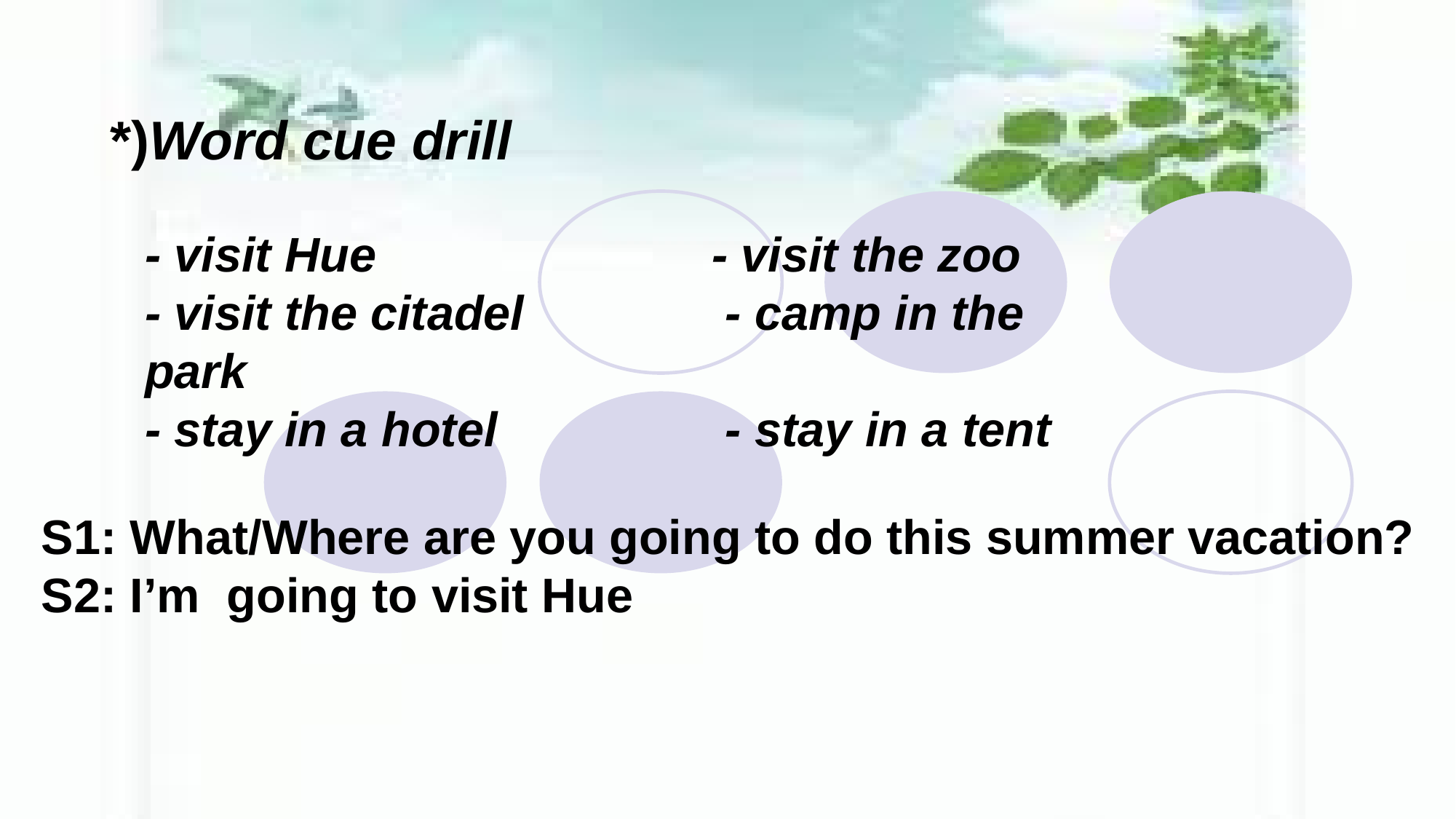

*)Word cue drill
- visit Hue                         - visit the zoo
- visit the citadel               - camp in the park
- stay in a hotel                 - stay in a tent
S1: What/Where are you going to do this summer vacation?
S2: I’m  going to visit Hue